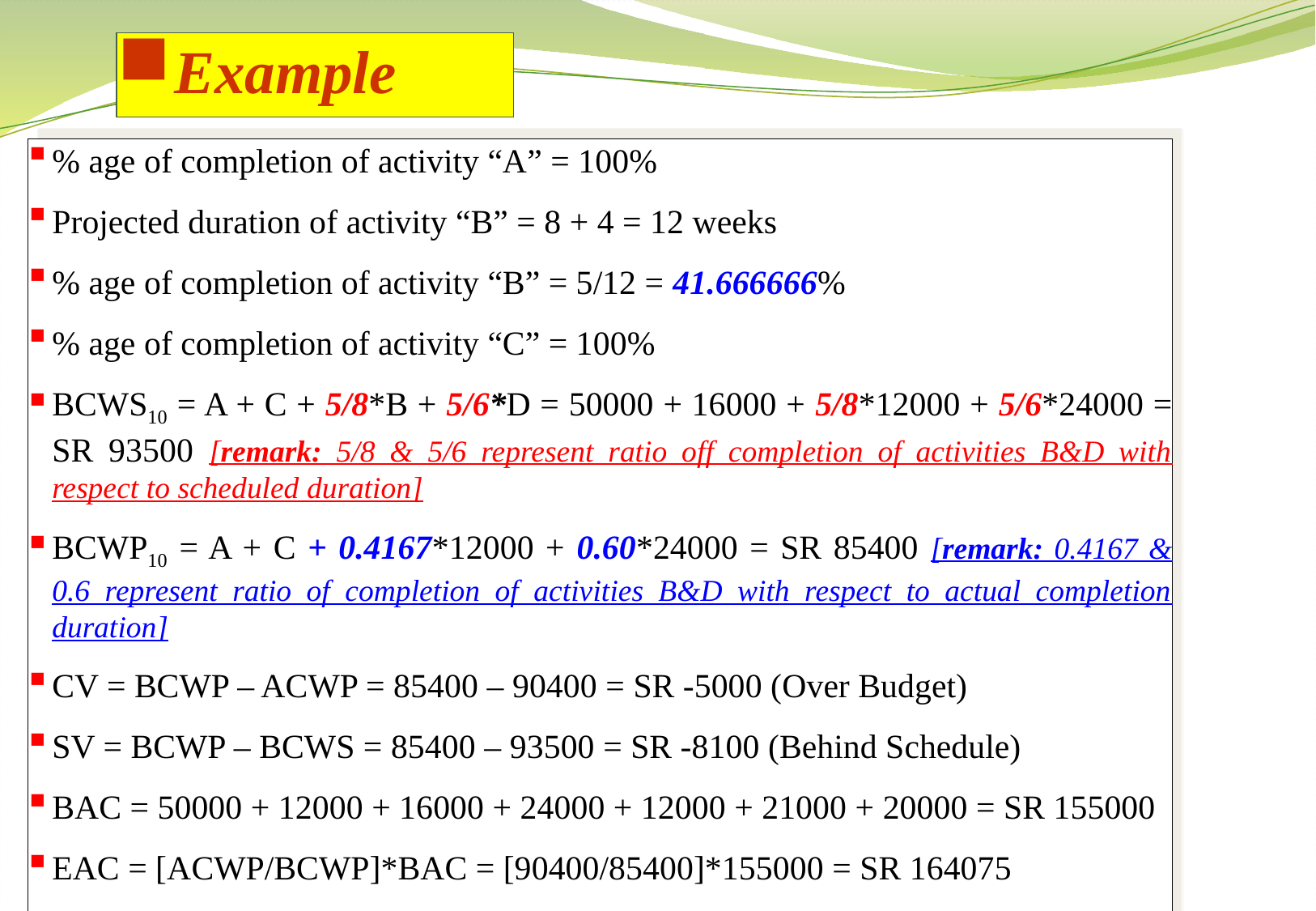

Example
% age of completion of activity “A” = 100%
Projected duration of activity “B” = 8 + 4 = 12 weeks
% age of completion of activity “B” = 5/12 = 41.666666%
% age of completion of activity “C” = 100%
BCWS10 = A + C + 5/8*B + 5/6*D = 50000 + 16000 + 5/8*12000 + 5/6*24000 = SR 93500 [remark: 5/8 & 5/6 represent ratio off completion of activities B&D with respect to scheduled duration]
BCWP10 = A + C + 0.4167*12000 + 0.60*24000 = SR 85400 [remark: 0.4167 & 0.6 represent ratio of completion of activities B&D with respect to actual completion duration]
CV = BCWP – ACWP = 85400 – 90400 = SR -5000 (Over Budget)
SV = BCWP – BCWS = 85400 – 93500 = SR -8100 (Behind Schedule)
BAC = 50000 + 12000 + 16000 + 24000 + 12000 + 21000 + 20000 = SR 155000
EAC = [ACWP/BCWP]*BAC = [90400/85400]*155000 = SR 164075
ETC = EAC – ACWP = 164075 – 90400 = SR 73675